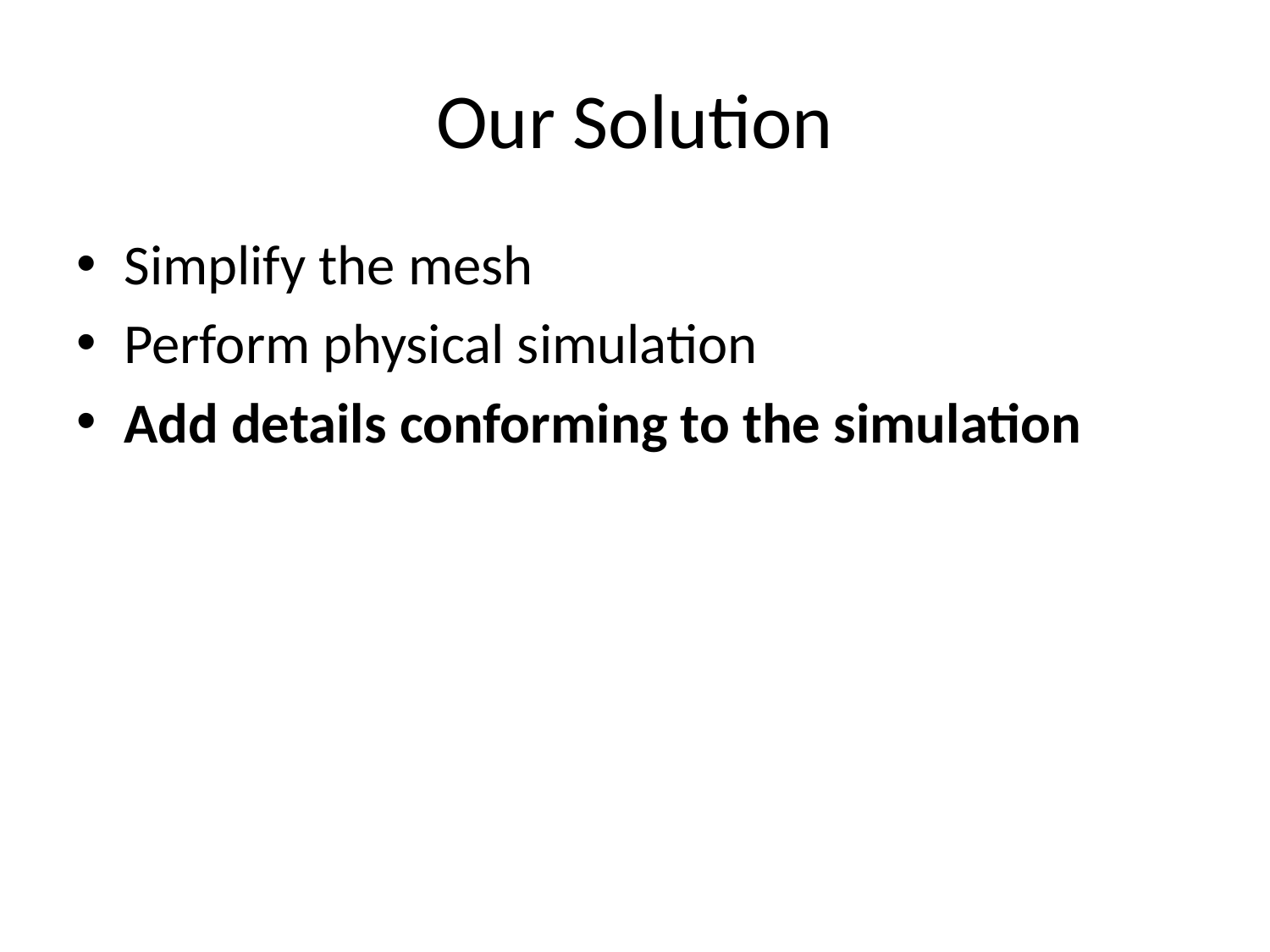

# Our Solution
Simplify the mesh
Perform physical simulation
Add details conforming to the simulation